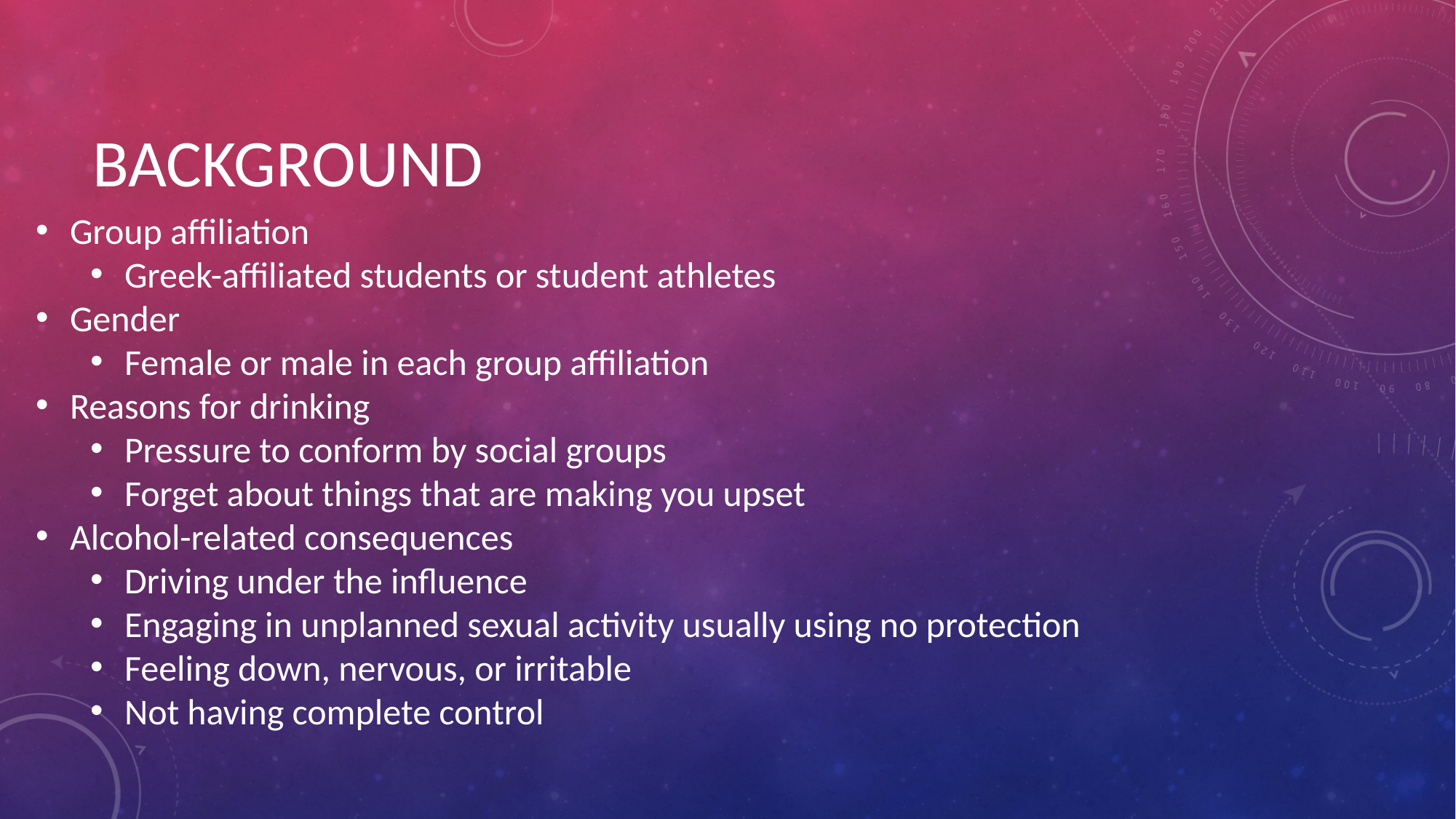

# Background
Group affiliation
Greek-affiliated students or student athletes
Gender
Female or male in each group affiliation
Reasons for drinking
Pressure to conform by social groups
Forget about things that are making you upset
Alcohol-related consequences
Driving under the influence
Engaging in unplanned sexual activity usually using no protection
Feeling down, nervous, or irritable
Not having complete control